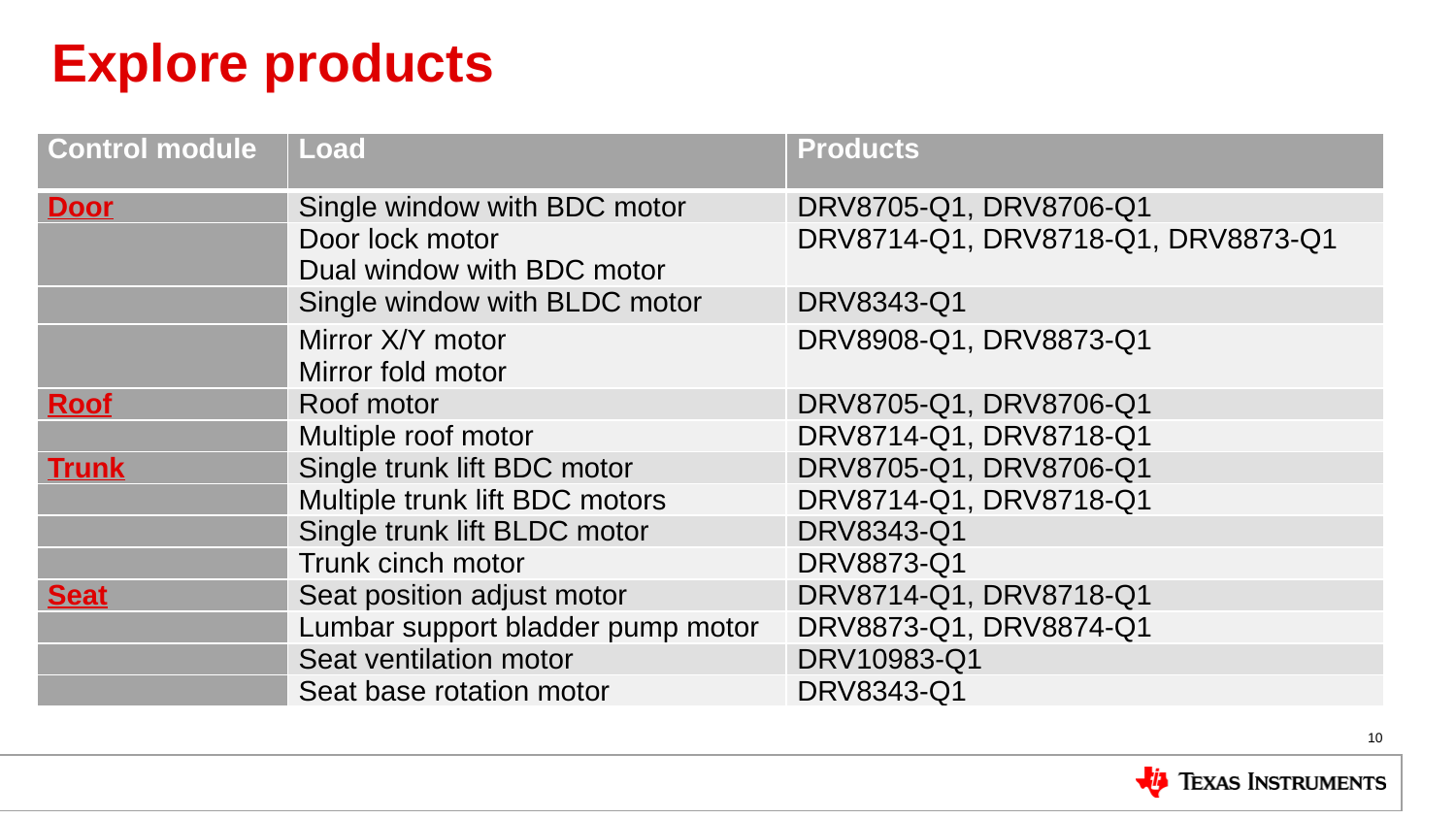

# Explore products
| Control module | Load | Products |
| --- | --- | --- |
| Door | Single window with BDC motor | DRV8705-Q1, DRV8706-Q1 |
|  | Door lock motor Dual window with BDC motor | DRV8714-Q1, DRV8718-Q1, DRV8873-Q1 |
|  | Single window with BLDC motor | DRV8343-Q1 |
|  | Mirror X/Y motor Mirror fold motor | DRV8908-Q1, DRV8873-Q1 |
| Roof | Roof motor | DRV8705-Q1, DRV8706-Q1 |
|  | Multiple roof motor | DRV8714-Q1, DRV8718-Q1 |
| Trunk | Single trunk lift BDC motor | DRV8705-Q1, DRV8706-Q1 |
|  | Multiple trunk lift BDC motors | DRV8714-Q1, DRV8718-Q1 |
|  | Single trunk lift BLDC motor | DRV8343-Q1 |
|  | Trunk cinch motor | DRV8873-Q1 |
| Seat | Seat position adjust motor | DRV8714-Q1, DRV8718-Q1 |
|  | Lumbar support bladder pump motor | DRV8873-Q1, DRV8874-Q1 |
|  | Seat ventilation motor | DRV10983-Q1 |
|  | Seat base rotation motor | DRV8343-Q1 |
10